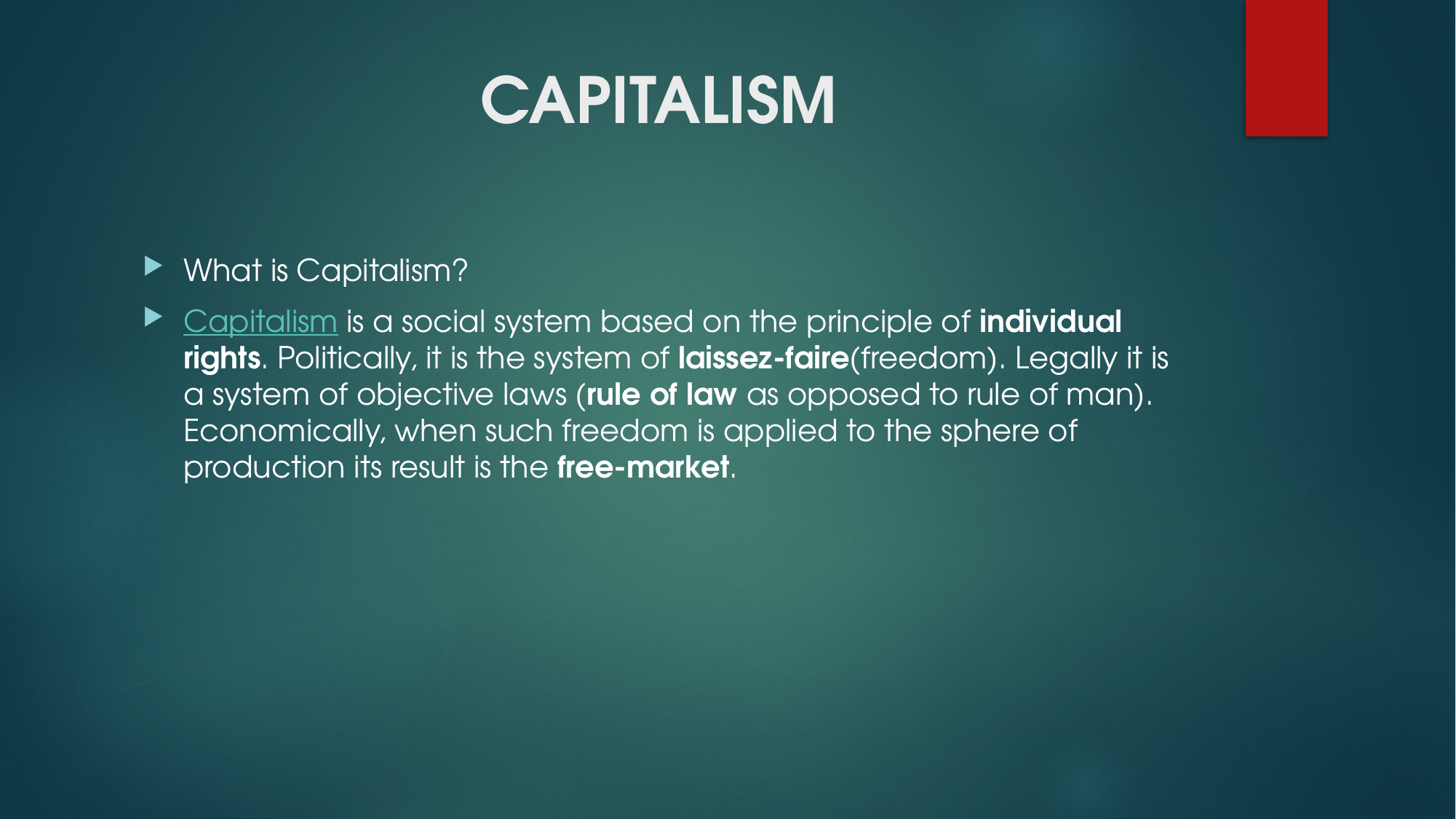

# CAPITALISM
What is Capitalism?
Capitalism is a social system based on the principle of individual rights. Politically, it is the system of laissez-faire(freedom). Legally it is a system of objective laws (rule of law as opposed to rule of man). Economically, when such freedom is applied to the sphere of production its result is the free-market.